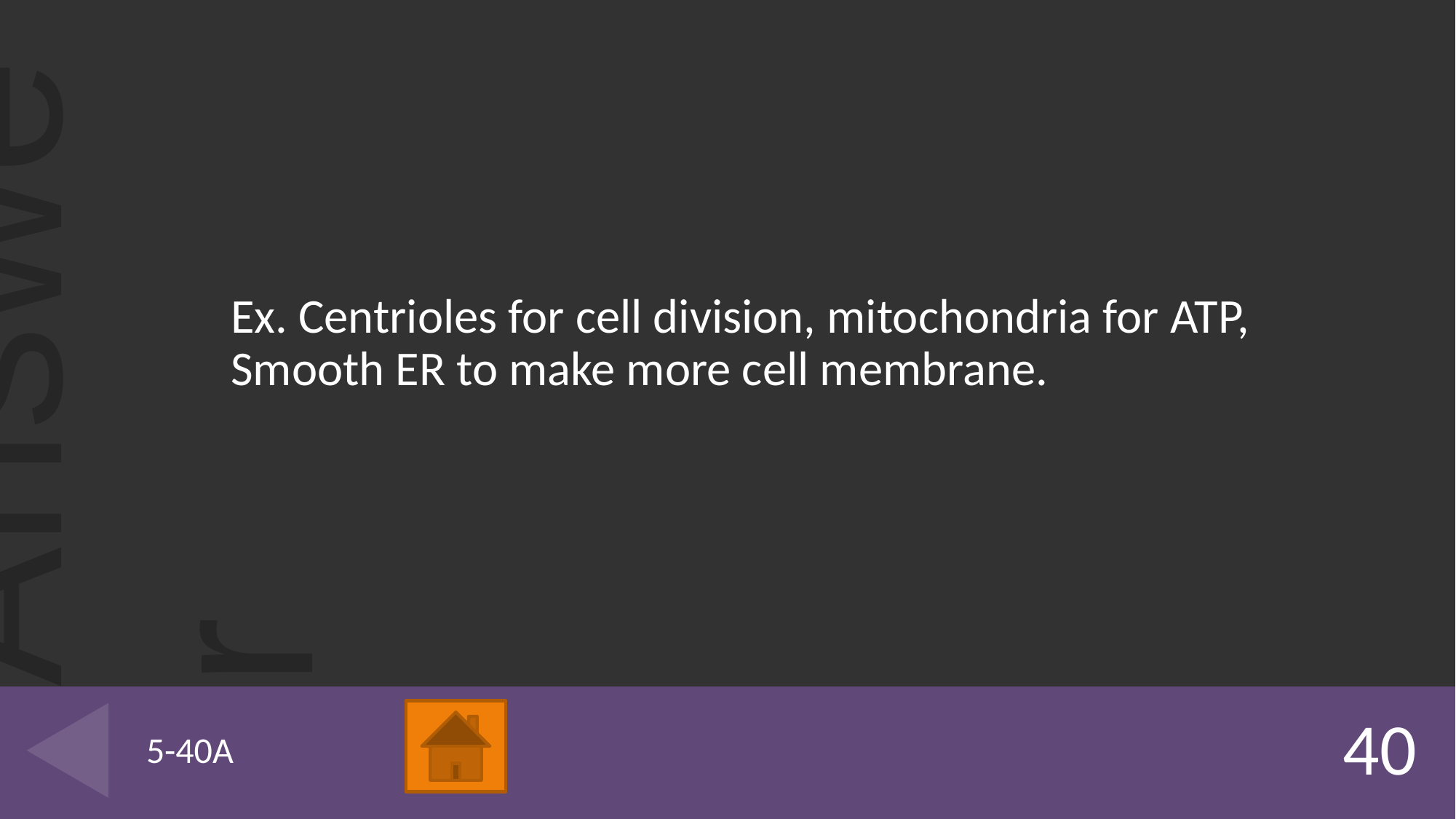

Ex. Centrioles for cell division, mitochondria for ATP, Smooth ER to make more cell membrane.

# 5-40A
40